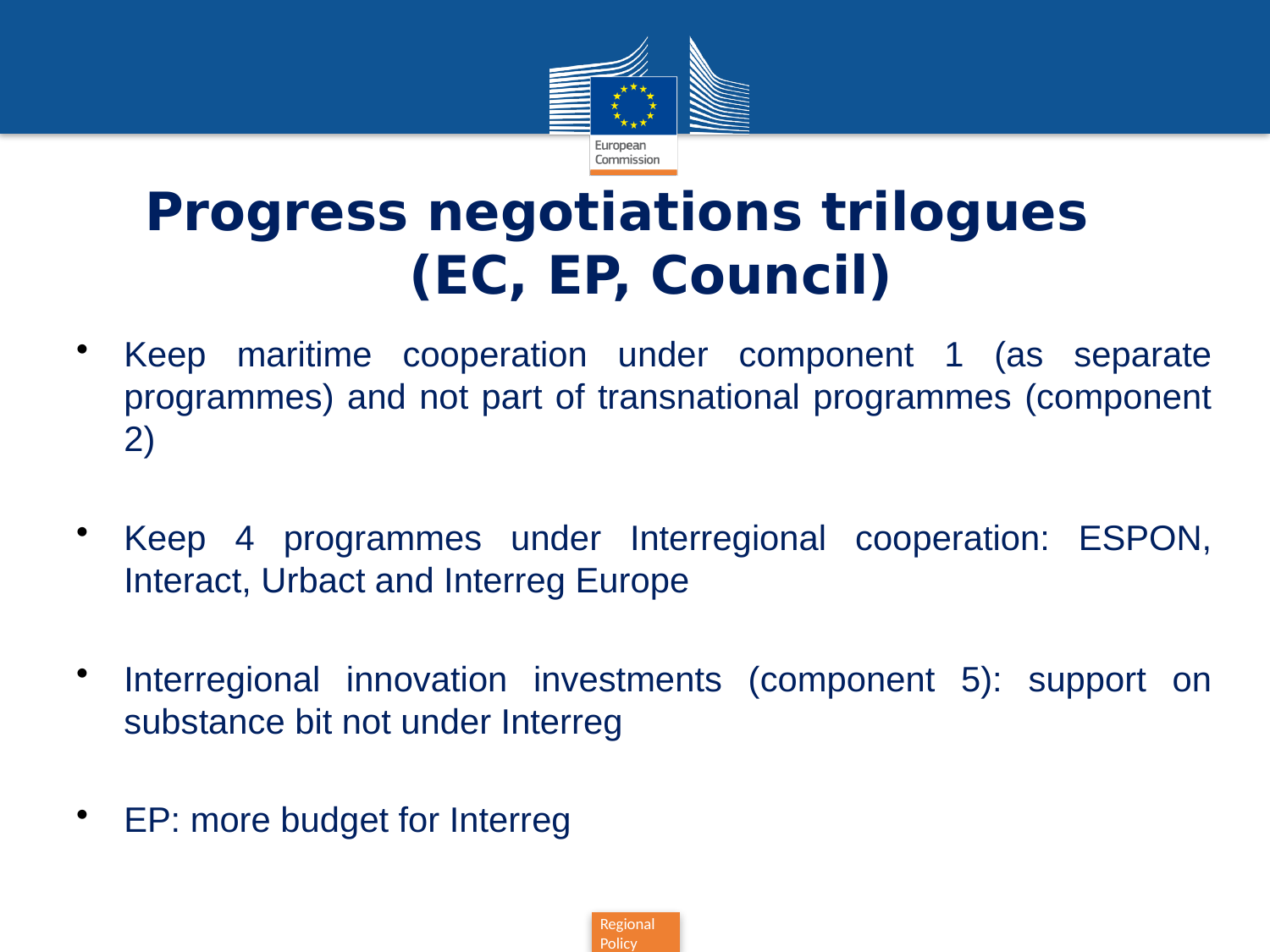

# Progress negotiations trilogues (EC, EP, Council)

Keep maritime cooperation under component 1 (as separate programmes) and not part of transnational programmes (component 2)

Keep 4 programmes under Interregional cooperation: ESPON, Interact, Urbact and Interreg Europe

Interregional innovation investments (component 5): support on substance bit not under Interreg

EP: more budget for Interreg